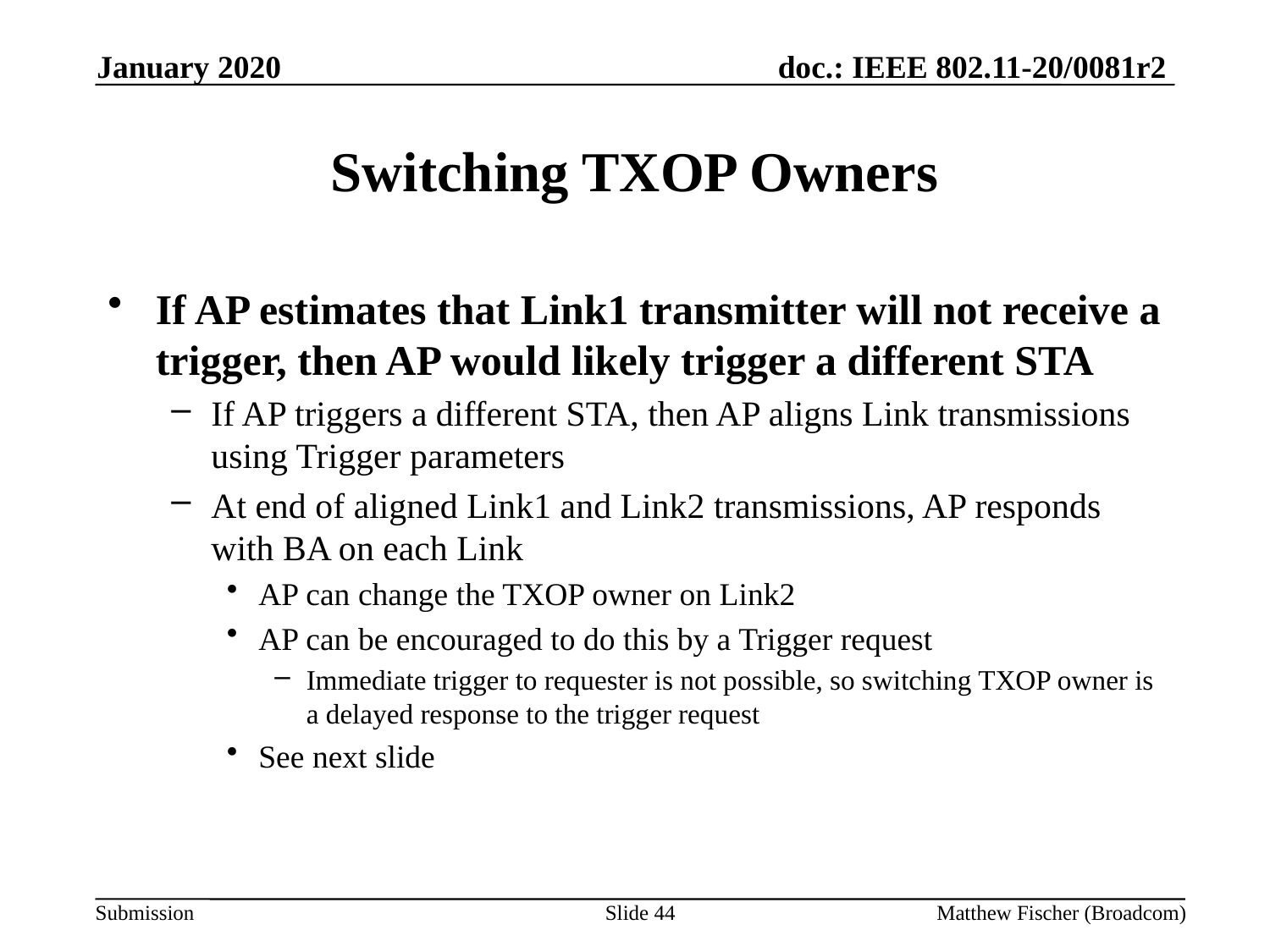

January 2020
# Switching TXOP Owners
If AP estimates that Link1 transmitter will not receive a trigger, then AP would likely trigger a different STA
If AP triggers a different STA, then AP aligns Link transmissions using Trigger parameters
At end of aligned Link1 and Link2 transmissions, AP responds with BA on each Link
AP can change the TXOP owner on Link2
AP can be encouraged to do this by a Trigger request
Immediate trigger to requester is not possible, so switching TXOP owner is a delayed response to the trigger request
See next slide

Slide 44
Matthew Fischer (Broadcom)